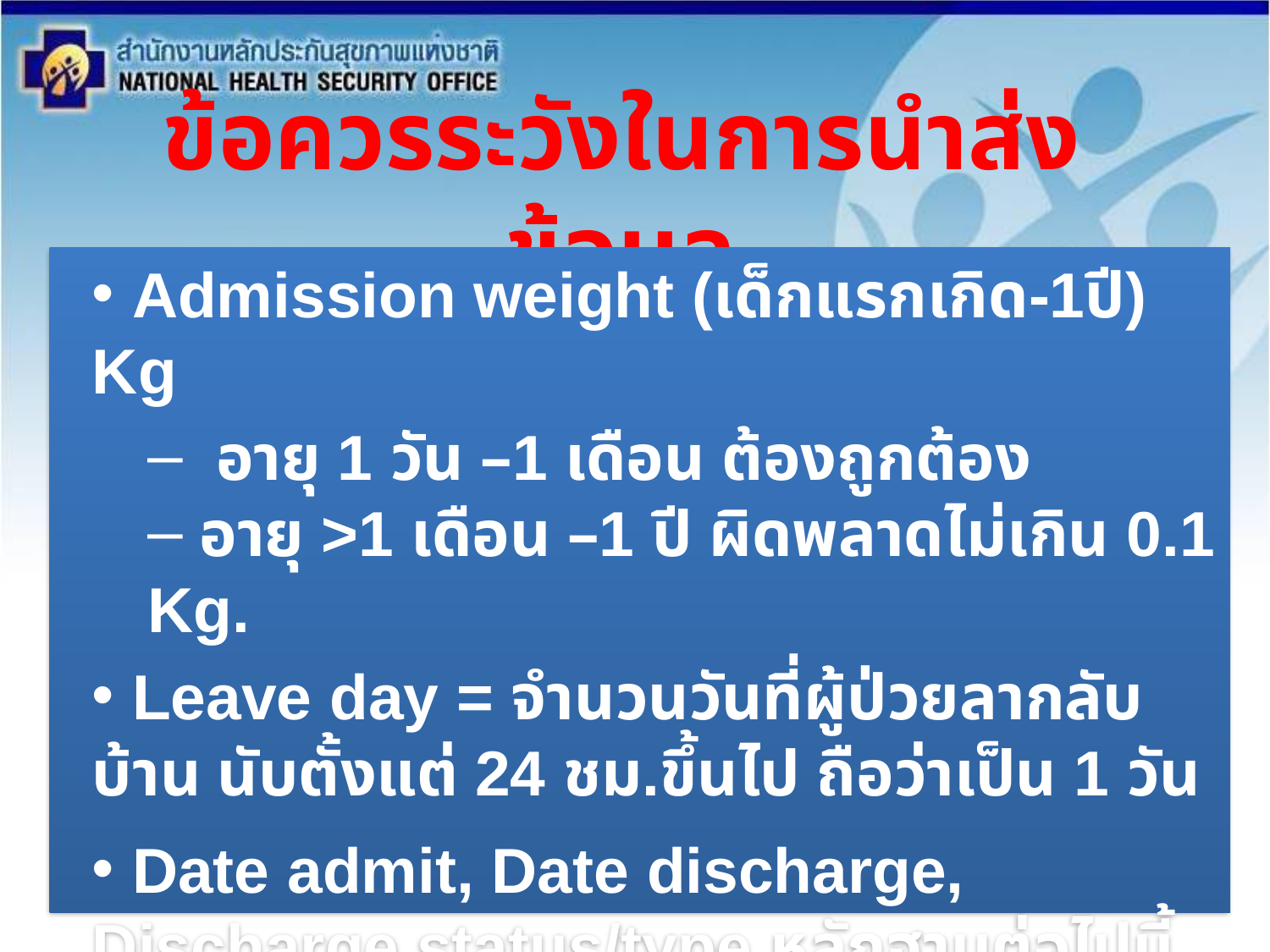

# ข้อควรระวังในการนำส่งข้อมูล
 Admission weight (เด็กแรกเกิด-1ปี) Kg
  อายุ 1 วัน –1 เดือน ต้องถูกต้อง
 อายุ >1 เดือน –1 ปี ผิดพลาดไม่เกิน 0.1 Kg.
 Leave day = จำนวนวันที่ผู้ป่วยลากลับบ้าน นับตั้งแต่ 24 ชม.ขึ้นไป ถือว่าเป็น 1 วัน
 Date admit, Date discharge, Discharge status/type หลักฐานต่อไปนี้ประกอบคือ ฟอร์มปรอท , Nurse’s note   Doctor order ต้องตรงกัน